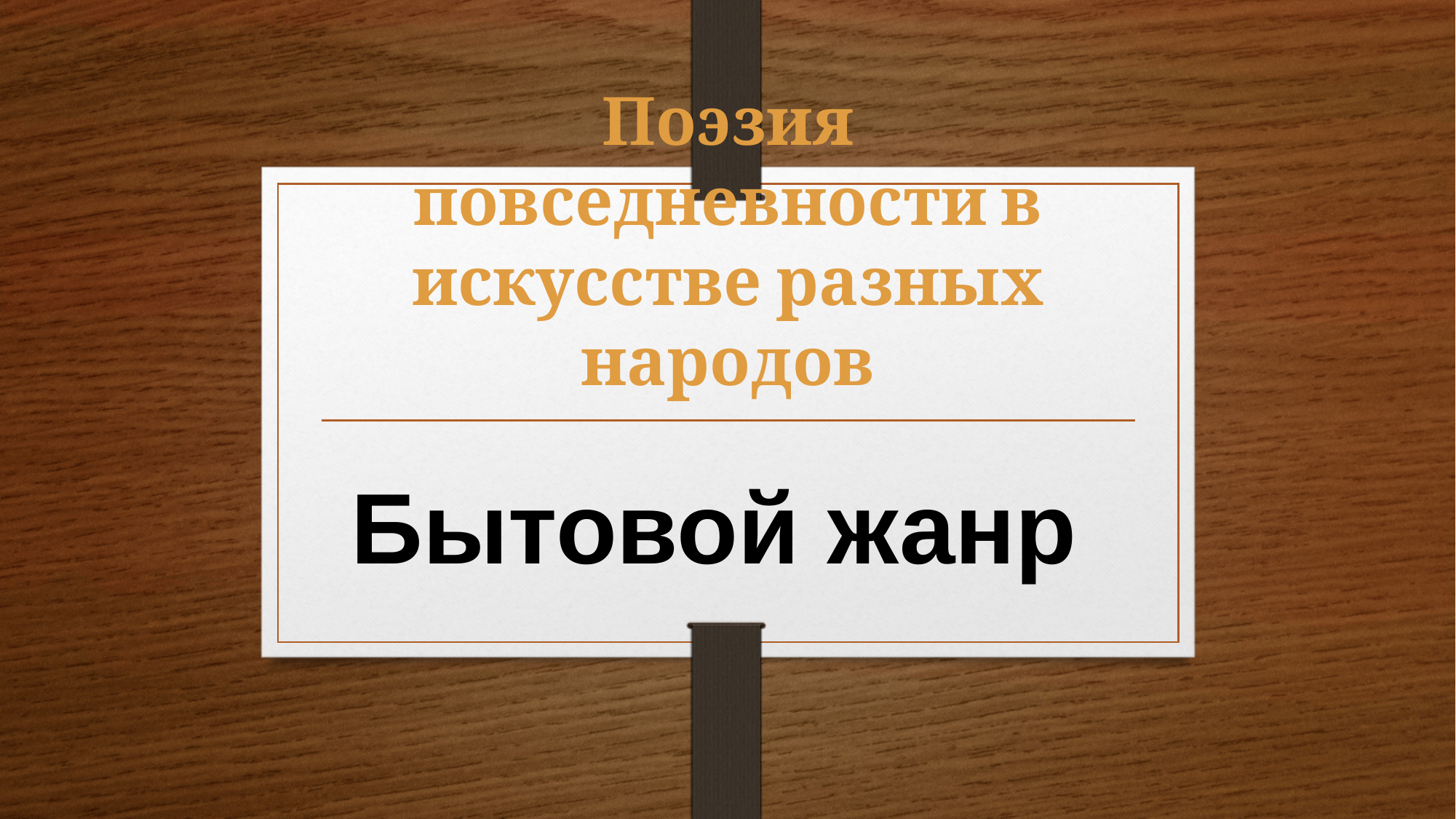

# Поэзия повседневности в искусстве разных народов

Бытовой жанр